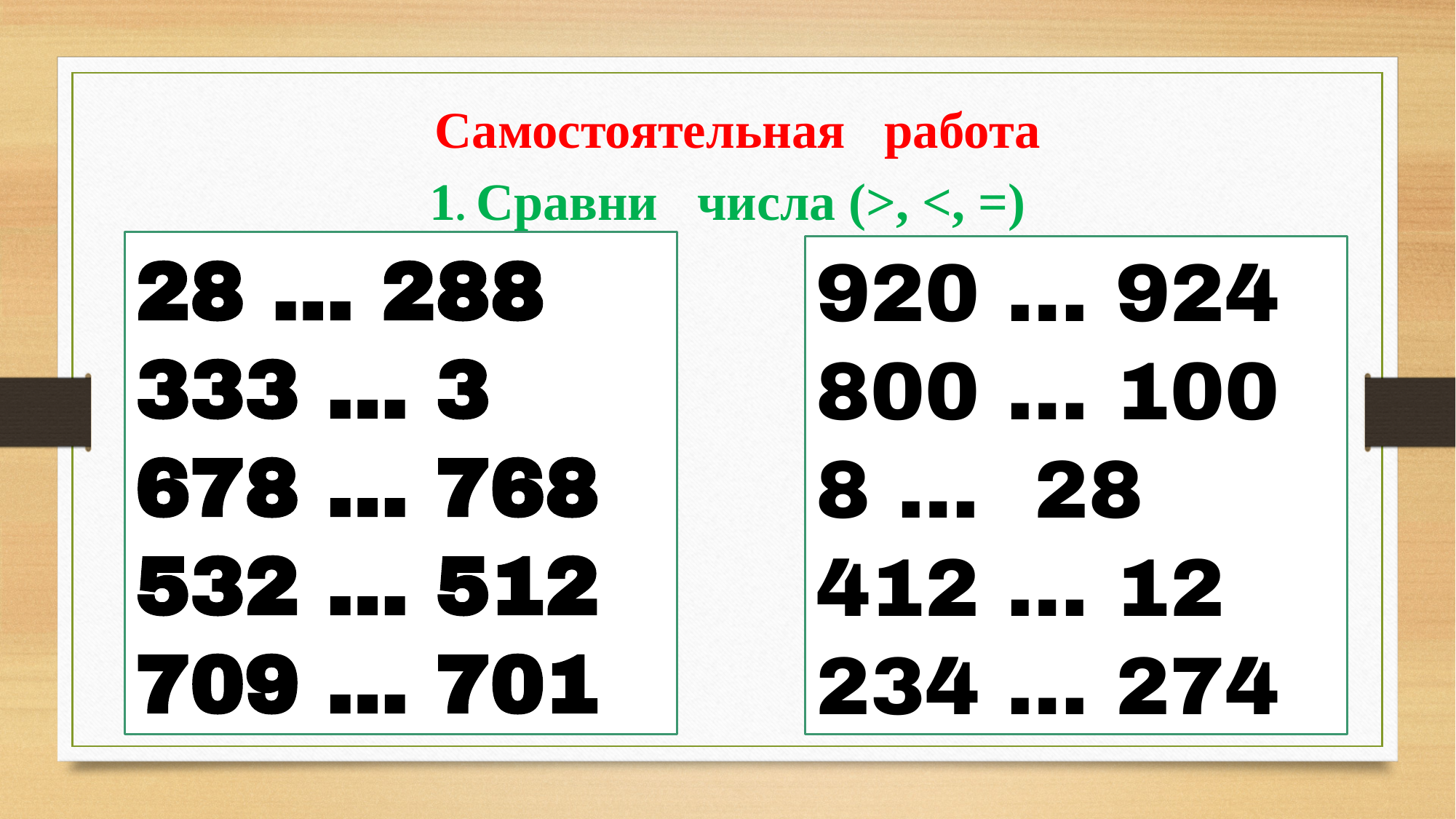

Самостоятельная   работа
1. Сравни   числа (>, <, =)
28 … 288
333 … 3
678 … 768
532 … 512
709 … 701
920 … 924
800 … 100
8 …  28
412 … 12
234 … 274